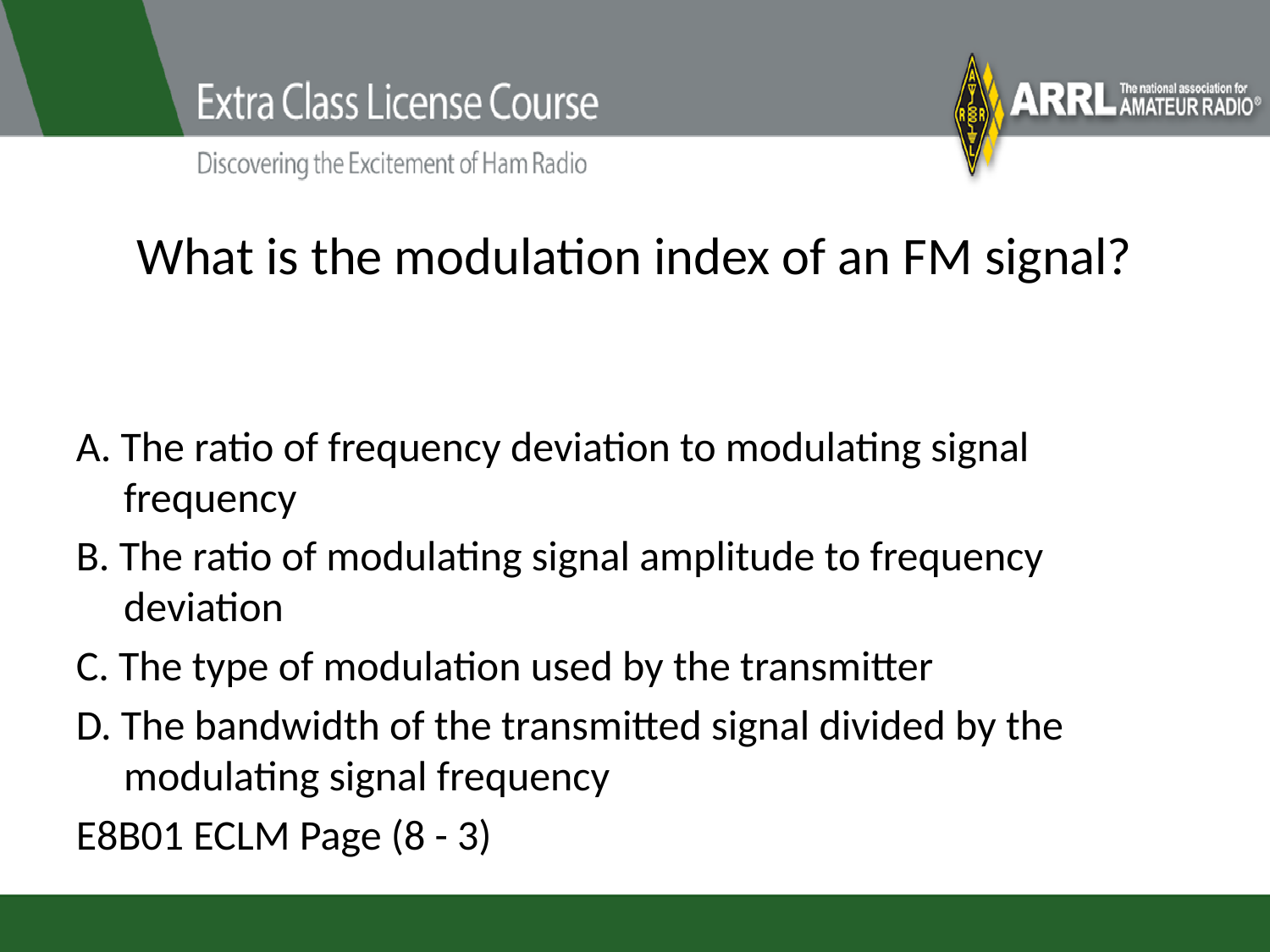

# What is the modulation index of an FM signal?
A. The ratio of frequency deviation to modulating signal frequency
B. The ratio of modulating signal amplitude to frequency deviation
C. The type of modulation used by the transmitter
D. The bandwidth of the transmitted signal divided by the modulating signal frequency
E8B01 ECLM Page (8 - 3)